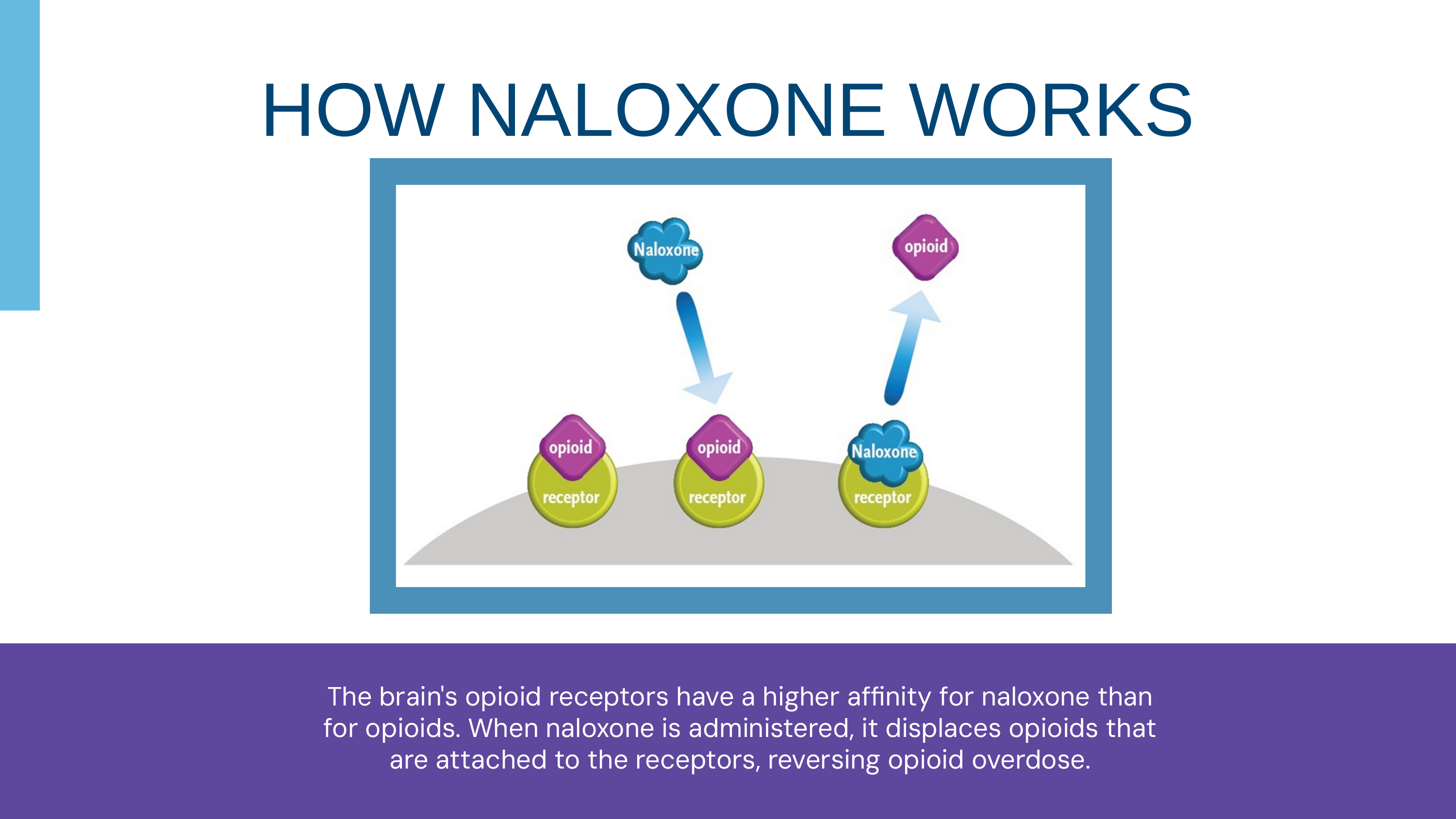

HOW NALOXONE WORKS

The brain's opioid receptors have a higher affinity for naloxone than for opioids. When naloxone is administered, it displaces opioids that are attached to the receptors, reversing opioid overdose.